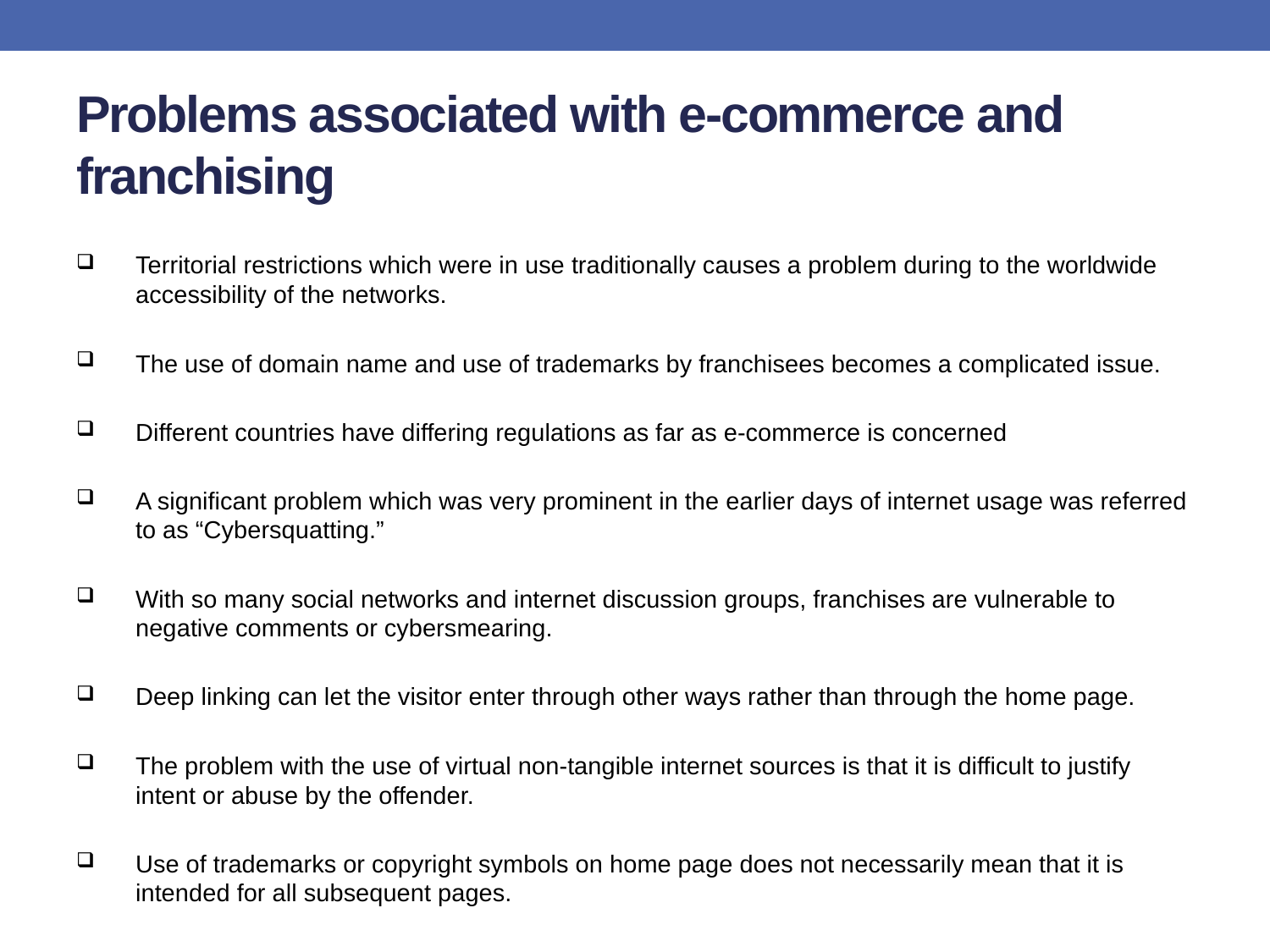

# Problems associated with e-commerce and franchising
Territorial restrictions which were in use traditionally causes a problem during to the worldwide accessibility of the networks.

The use of domain name and use of trademarks by franchisees becomes a complicated issue.

Different countries have differing regulations as far as e-commerce is concerned

A significant problem which was very prominent in the earlier days of internet usage was referred to as “Cybersquatting.”

With so many social networks and internet discussion groups, franchises are vulnerable to negative comments or cybersmearing.

Deep linking can let the visitor enter through other ways rather than through the home page.

The problem with the use of virtual non-tangible internet sources is that it is difficult to justify intent or abuse by the offender.

Use of trademarks or copyright symbols on home page does not necessarily mean that it is intended for all subsequent pages.